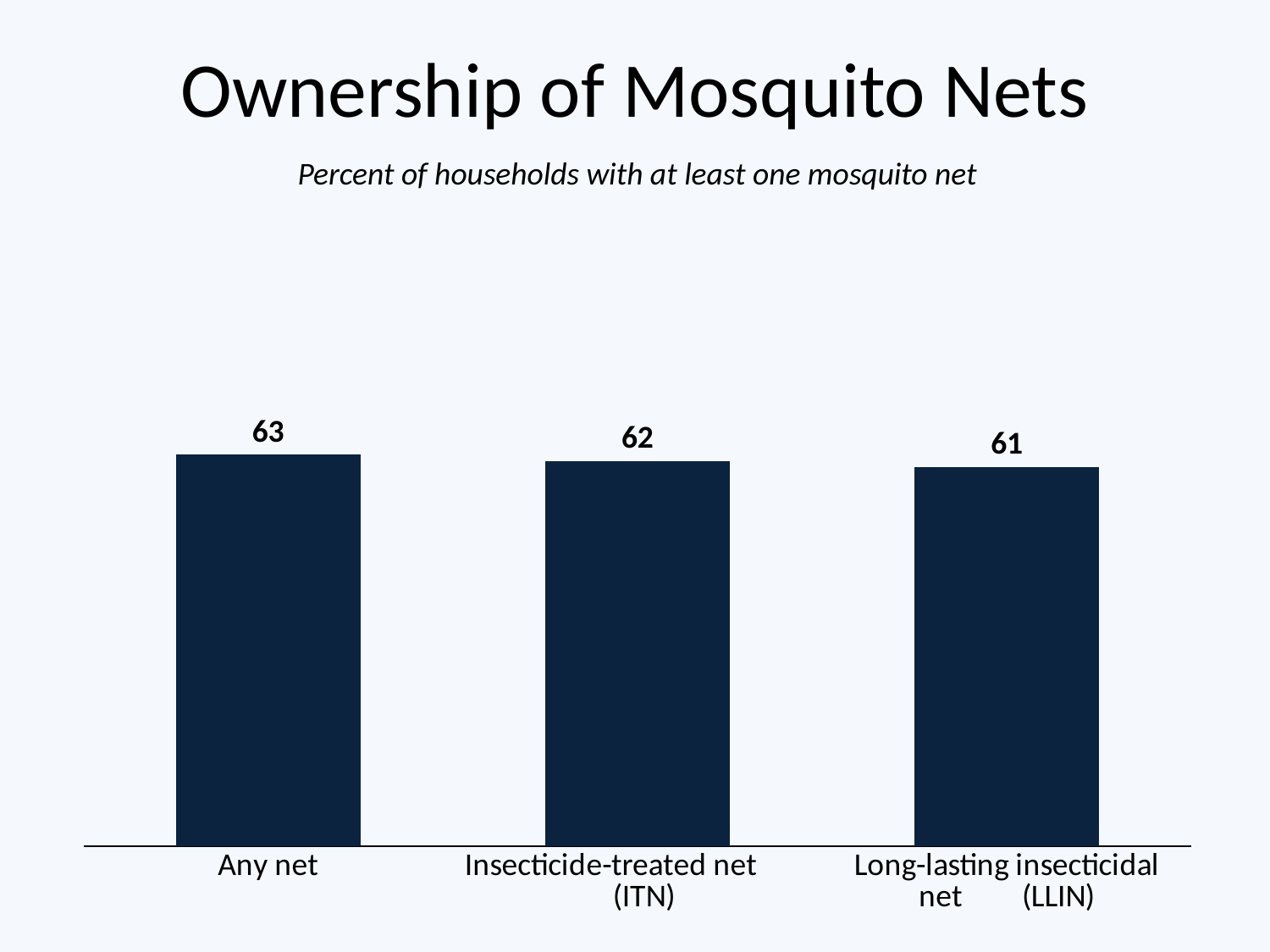

# Ownership of Mosquito Nets
Percent of households with at least one mosquito net

### Chart

| Category | Series 1 |
|---|---|
| Any net | 63.0 |
| Insecticide-treated net           (ITN) | 62.0 |
| Long-lasting insecticidal net         (LLIN) | 61.0 |